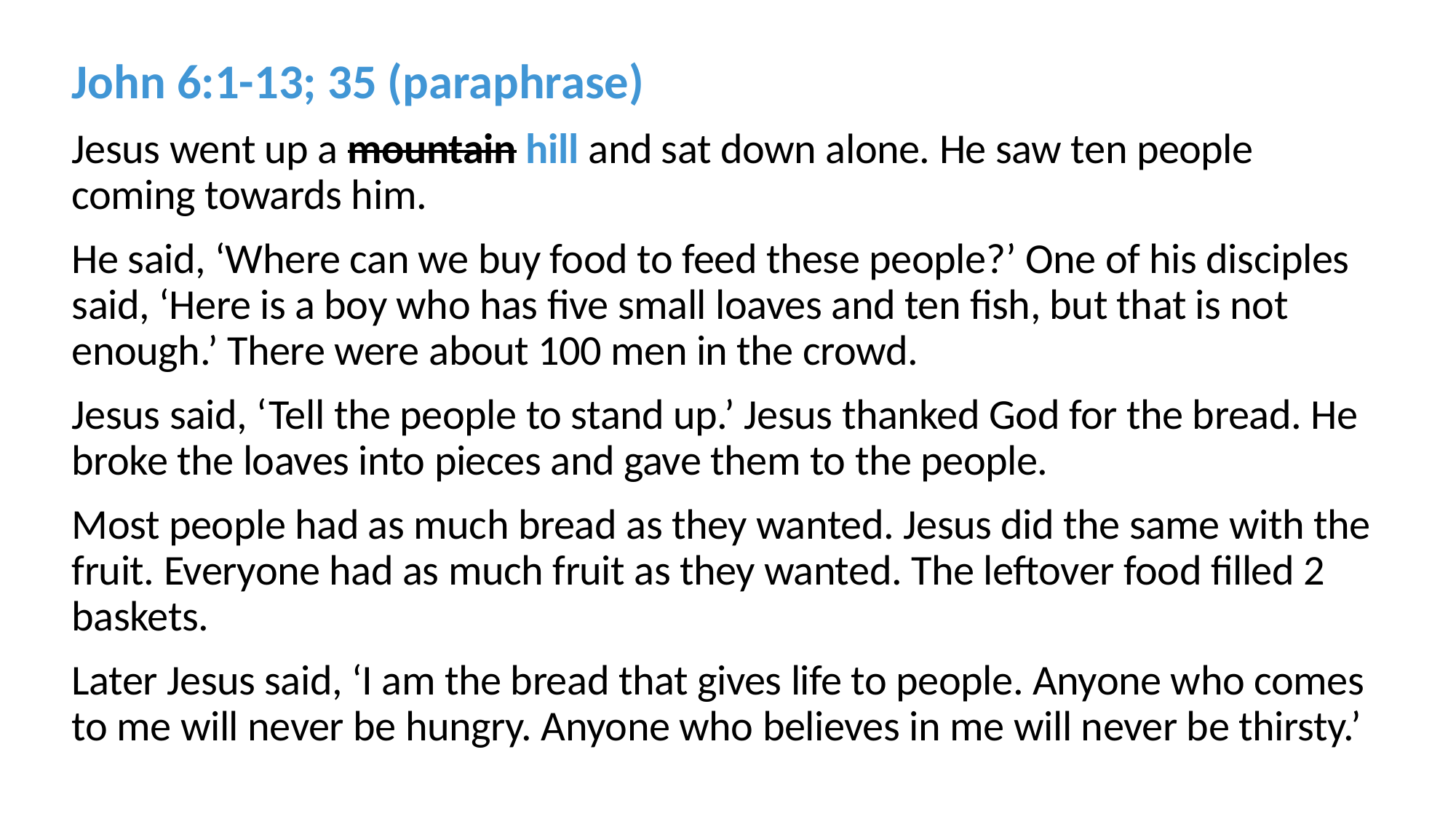

John 6:1-13; 35 (paraphrase)
Jesus went up a mountain hill and sat down alone. He saw ten people coming towards him.
He said, ‘Where can we buy food to feed these people?’ One of his disciples said, ‘Here is a boy who has five small loaves and ten fish, but that is not enough.’ There were about 100 men in the crowd.
Jesus said, ‘Tell the people to stand up.’ Jesus thanked God for the bread. He broke the loaves into pieces and gave them to the people.
Most people had as much bread as they wanted. Jesus did the same with the fruit. Everyone had as much fruit as they wanted. The leftover food filled 2 baskets.
Later Jesus said, ‘I am the bread that gives life to people. Anyone who comes to me will never be hungry. Anyone who believes in me will never be thirsty.’